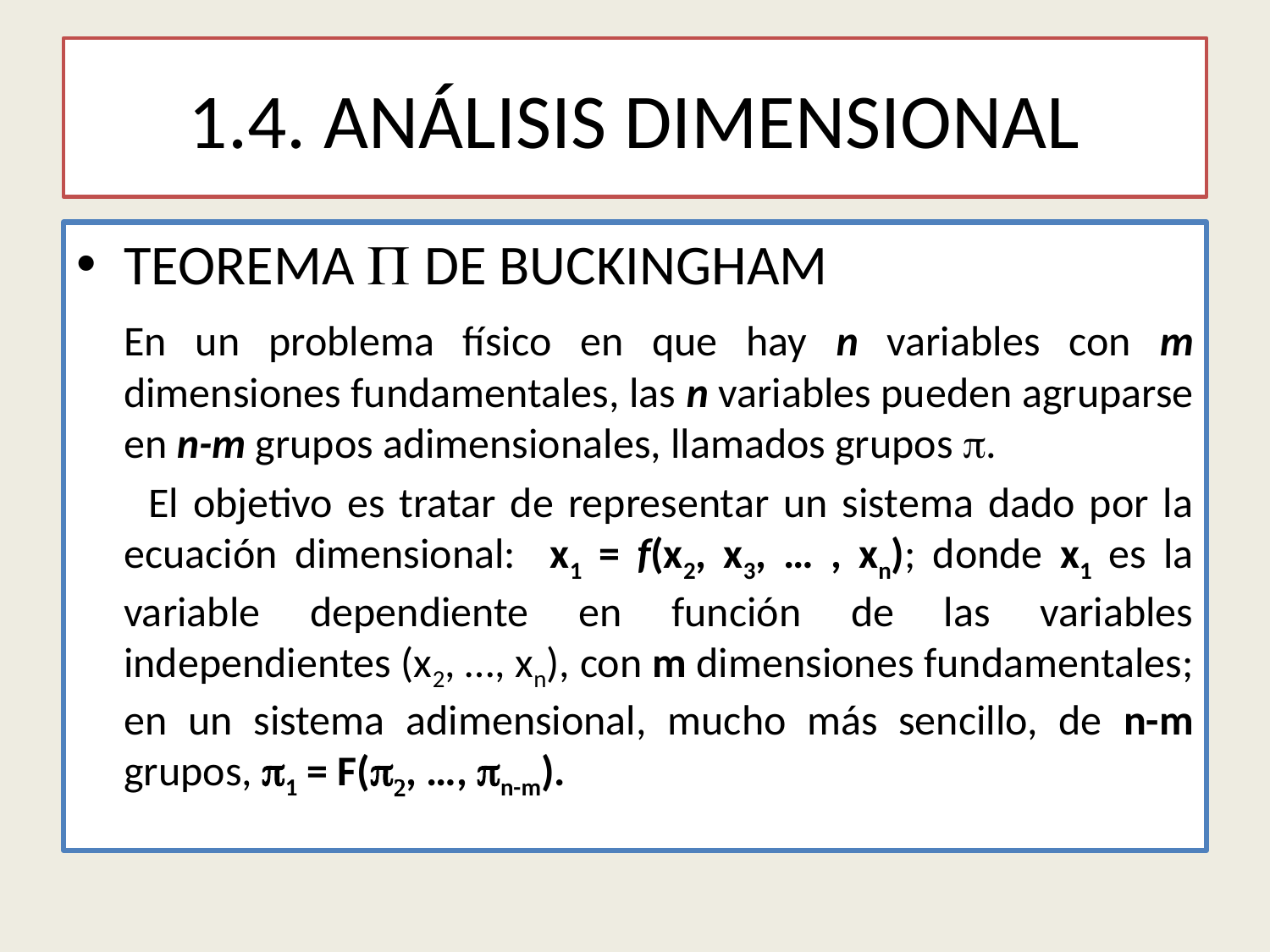

# 1.4. ANÁLISIS DIMENSIONAL
TEOREMA Π DE BUCKINGHAM
	En un problema físico en que hay n variables con m dimensiones fundamentales, las n variables pueden agruparse en n-m grupos adimensionales, llamados grupos π.
     El objetivo es tratar de representar un sistema dado por la ecuación dimensional:  x1 = f(x2, x3, … , xn); donde x1 es la variable dependiente en función de las variables independientes (x2, …, xn), con m dimensiones fundamentales; en un sistema adimensional, mucho más sencillo, de n-m grupos, π1 = F(π2, …, πn-m).